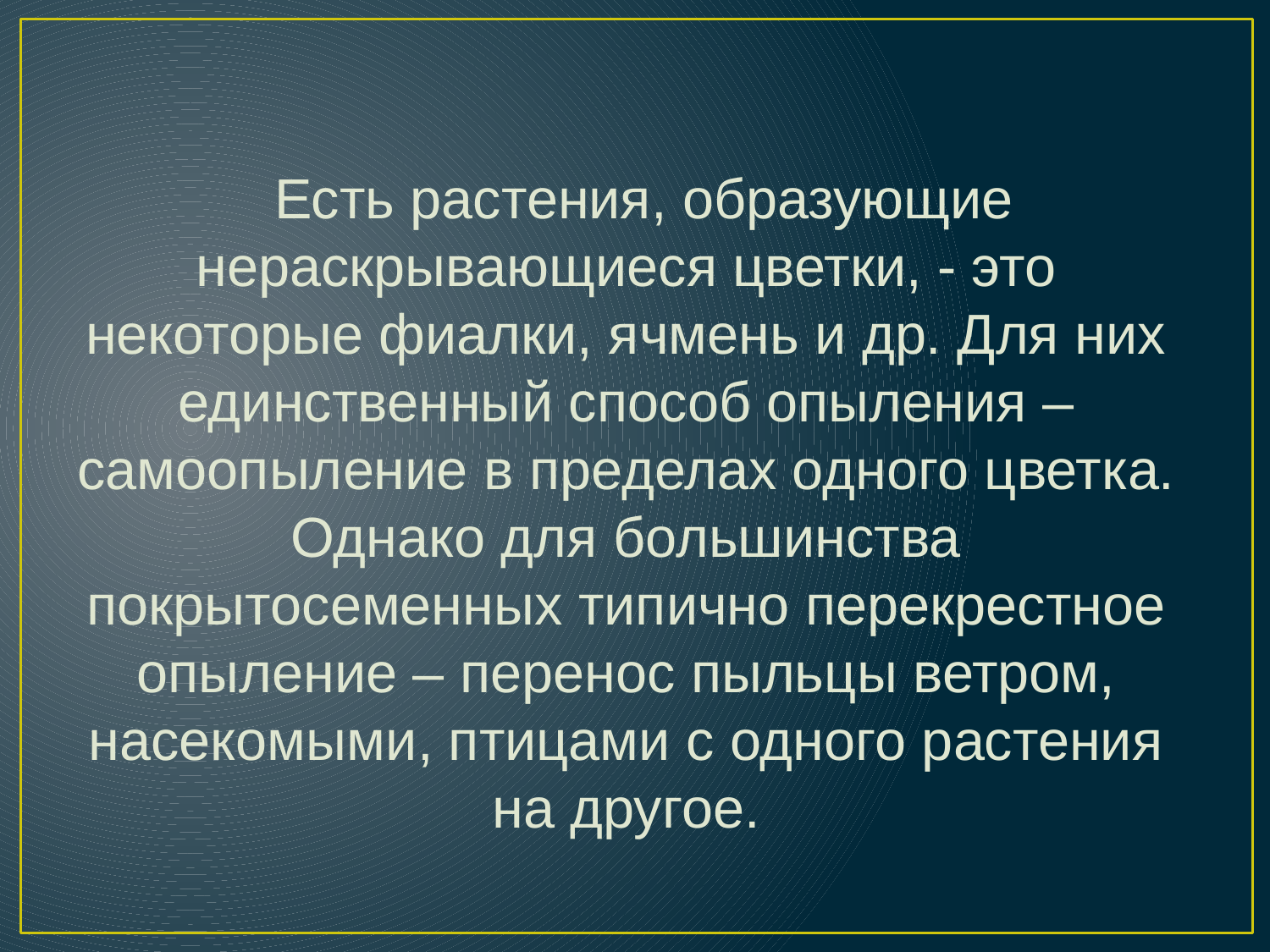

#
   Есть растения, образующие нераскрывающиеся цветки, - это некоторые фиалки, ячмень и др. Для них единственный способ опыления – самоопыление в пределах одного цветка. Однако для большинства покрытосеменных типично перекрестное опыление – перенос пыльцы ветром, насекомыми, птицами с одного растения на другое.